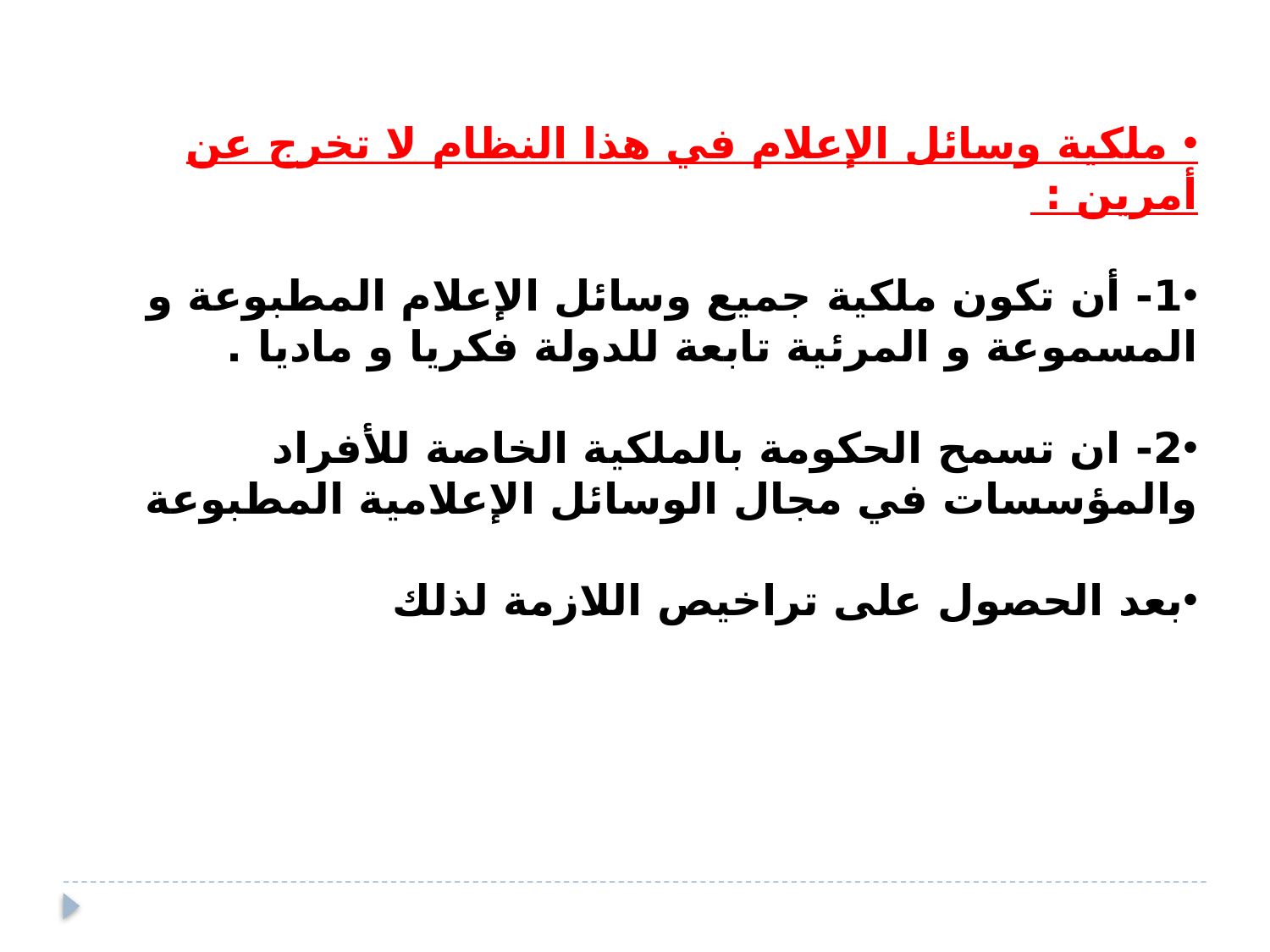

ملكية وسائل الإعلام في هذا النظام لا تخرج عن أمرين :

1- أن تكون ملكية جميع وسائل الإعلام المطبوعة و المسموعة و المرئية تابعة للدولة فكريا و ماديا .

2- ان تسمح الحكومة بالملكية الخاصة للأفراد والمؤسسات في مجال الوسائل الإعلامية المطبوعة

بعد الحصول على تراخيص اللازمة لذلك